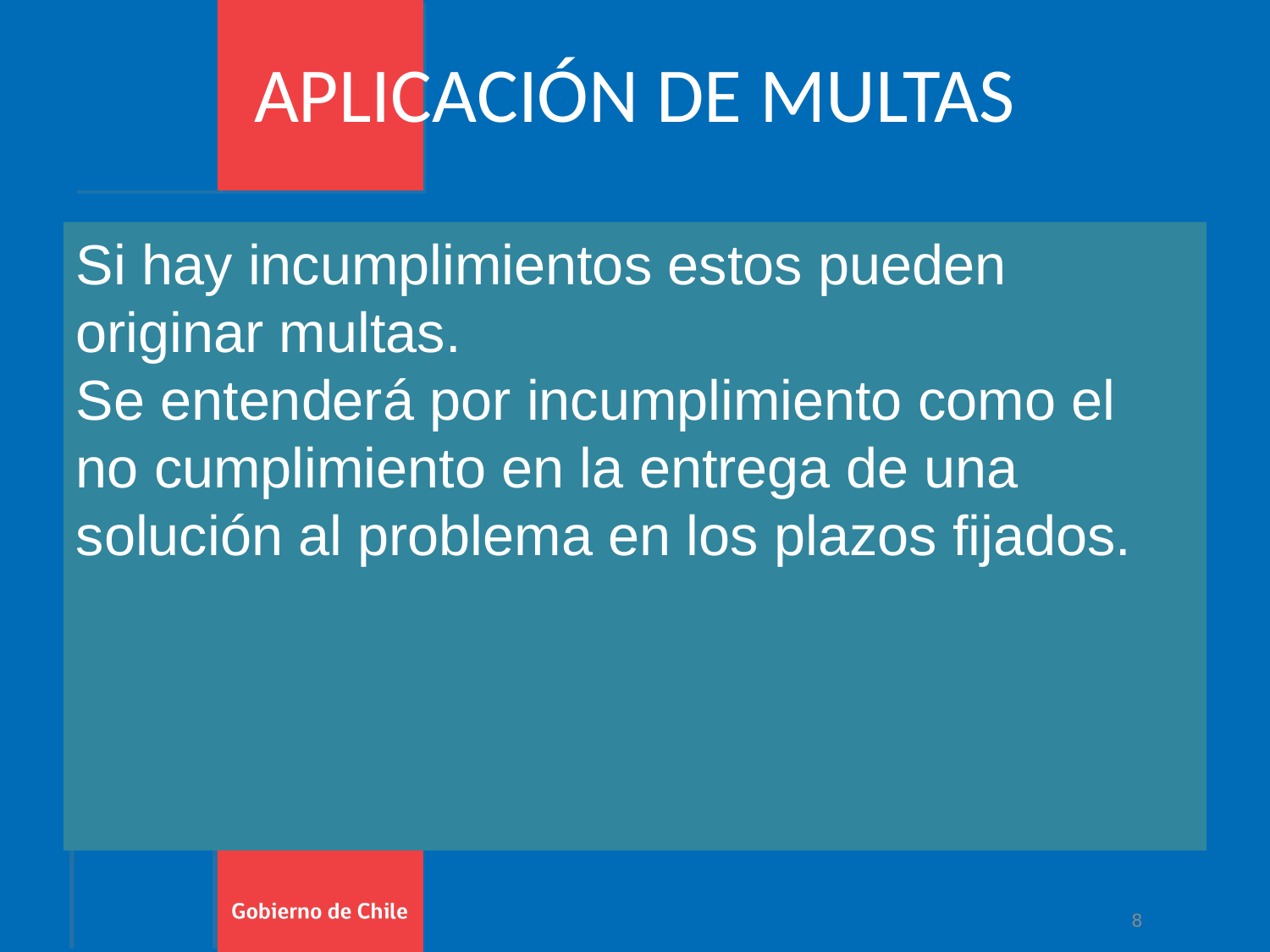

APLICACIÓN DE MULTAS
Si hay incumplimientos estos pueden originar multas.
Se entenderá por incumplimiento como el no cumplimiento en la entrega de una solución al problema en los plazos fijados.

8